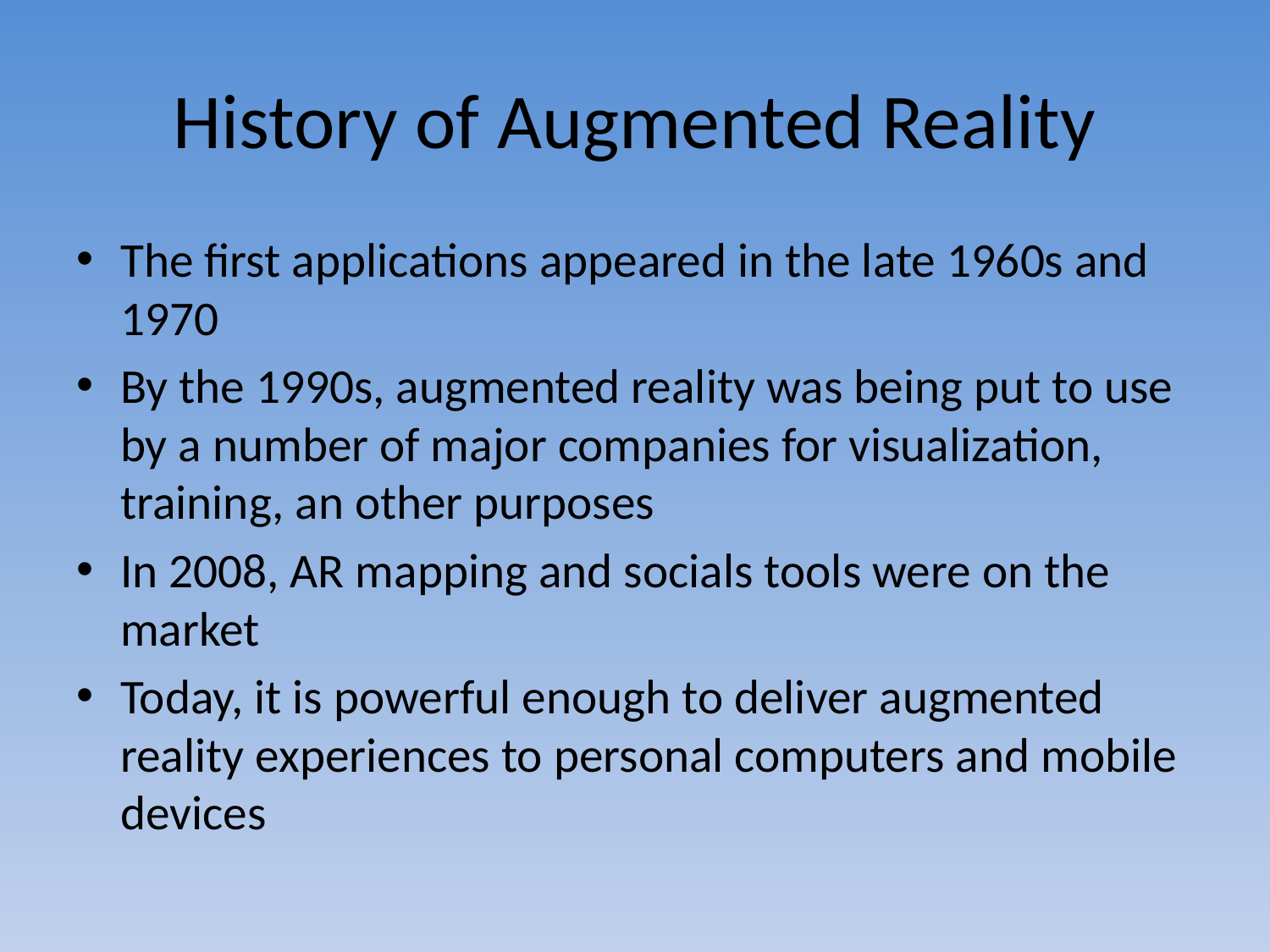

# History of Augmented Reality
The first applications appeared in the late 1960s and 1970
By the 1990s, augmented reality was being put to use by a number of major companies for visualization, training, an other purposes
In 2008, AR mapping and socials tools were on the market
Today, it is powerful enough to deliver augmented reality experiences to personal computers and mobile devices